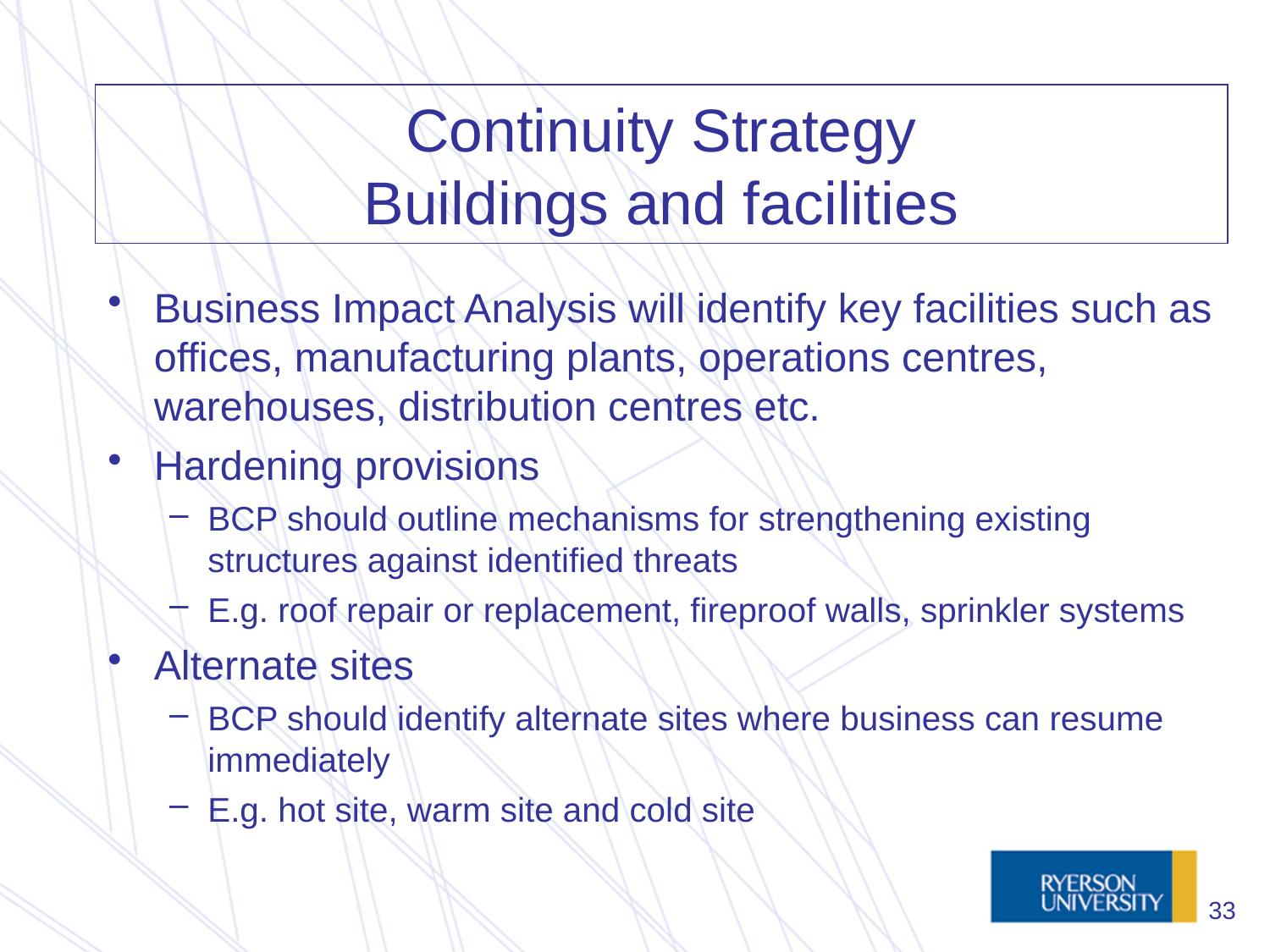

# Continuity Strategy Buildings and facilities
Business Impact Analysis will identify key facilities such as offices, manufacturing plants, operations centres, warehouses, distribution centres etc.
Hardening provisions
BCP should outline mechanisms for strengthening existing structures against identified threats
E.g. roof repair or replacement, fireproof walls, sprinkler systems
Alternate sites
BCP should identify alternate sites where business can resume immediately
E.g. hot site, warm site and cold site
33